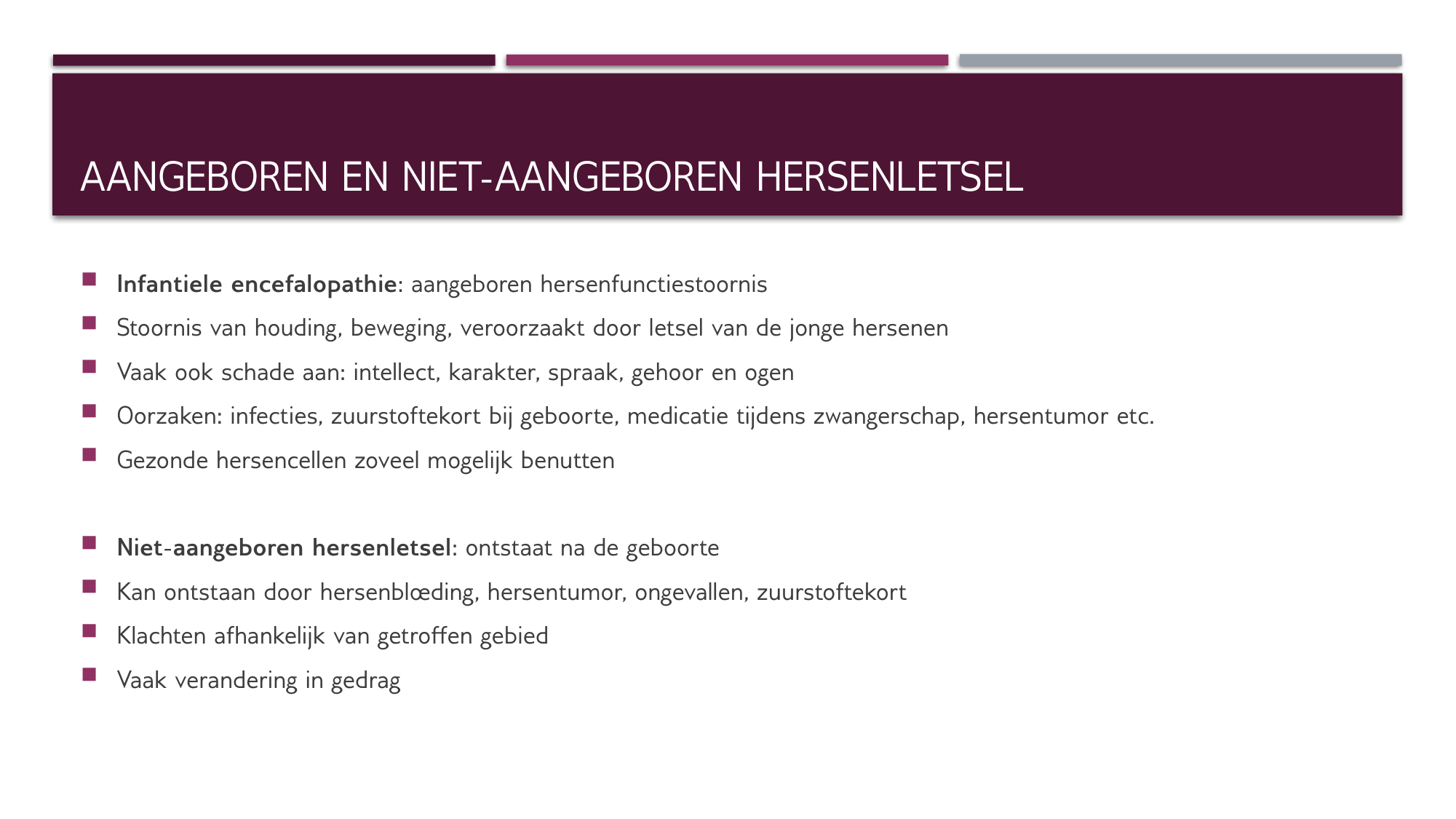

# Aangeboren en niet-aangeboren hersenletsel
Infantiele encefalopathie: aangeboren hersenfunctiestoornis
Stoornis van houding, beweging, veroorzaakt door letsel van de jonge hersenen
Vaak ook schade aan: intellect, karakter, spraak, gehoor en ogen
Oorzaken: infecties, zuurstoftekort bij geboorte, medicatie tijdens zwangerschap, hersentumor etc.
Gezonde hersencellen zoveel mogelijk benutten

Niet-aangeboren hersenletsel: ontstaat na de geboorte
Kan ontstaan door hersenbloeding, hersentumor, ongevallen, zuurstoftekort
Klachten afhankelijk van getroffen gebied
Vaak verandering in gedrag